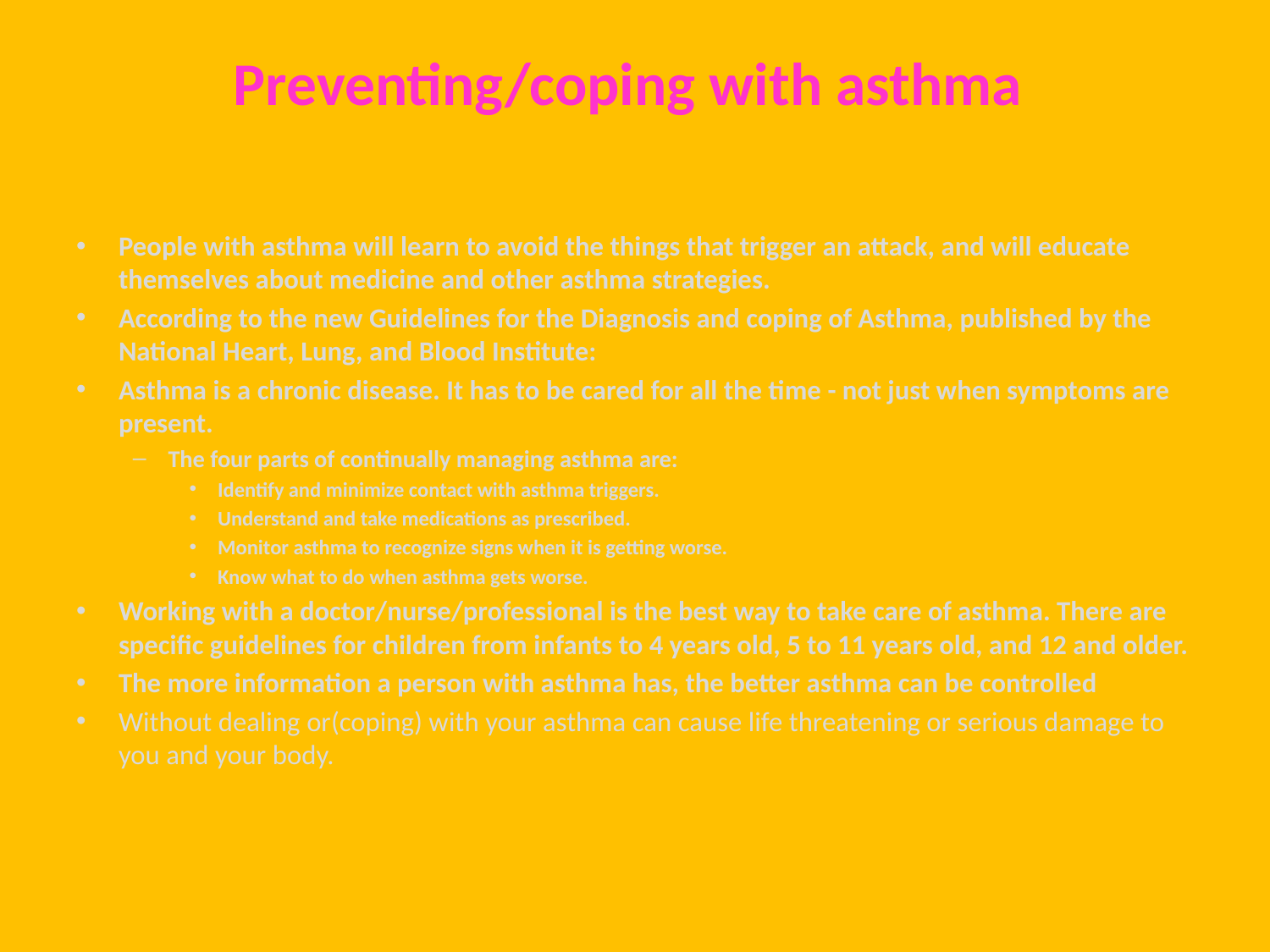

# Preventing/coping with asthma
People with asthma will learn to avoid the things that trigger an attack, and will educate themselves about medicine and other asthma strategies.
According to the new Guidelines for the Diagnosis and coping of Asthma, published by the National Heart, Lung, and Blood Institute:
Asthma is a chronic disease. It has to be cared for all the time - not just when symptoms are present.
The four parts of continually managing asthma are:
Identify and minimize contact with asthma triggers.
Understand and take medications as prescribed.
Monitor asthma to recognize signs when it is getting worse.
Know what to do when asthma gets worse.
Working with a doctor/nurse/professional is the best way to take care of asthma. There are specific guidelines for children from infants to 4 years old, 5 to 11 years old, and 12 and older.
The more information a person with asthma has, the better asthma can be controlled
Without dealing or(coping) with your asthma can cause life threatening or serious damage to you and your body.